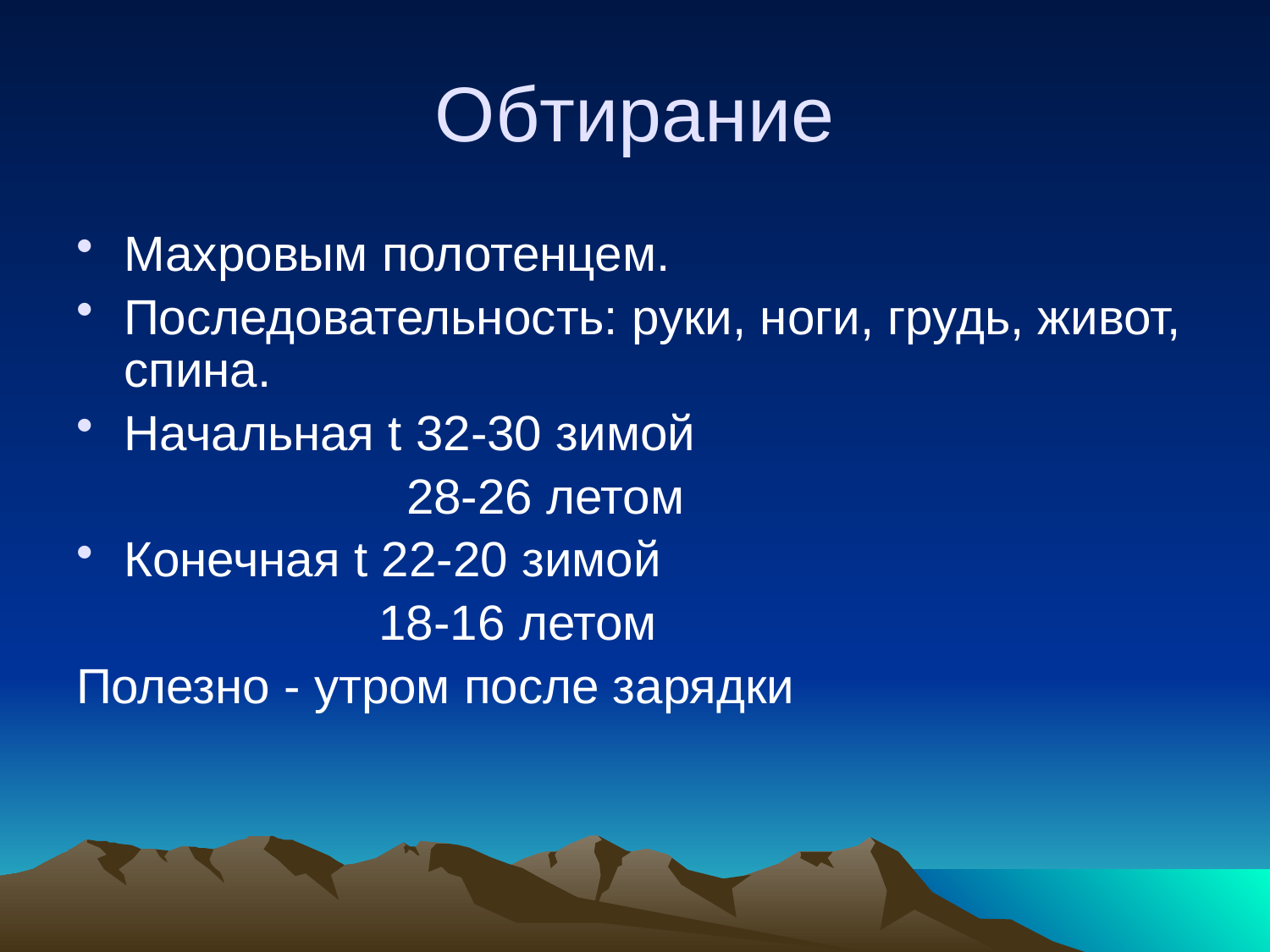

# Обтирание
Махровым полотенцем.
Последовательность: руки, ноги, грудь, живот, спина.
Начальная t 32-30 зимой
                        28-26 летом
Конечная t 22-20 зимой
                      18-16 летом
Полезно - утром после зарядки